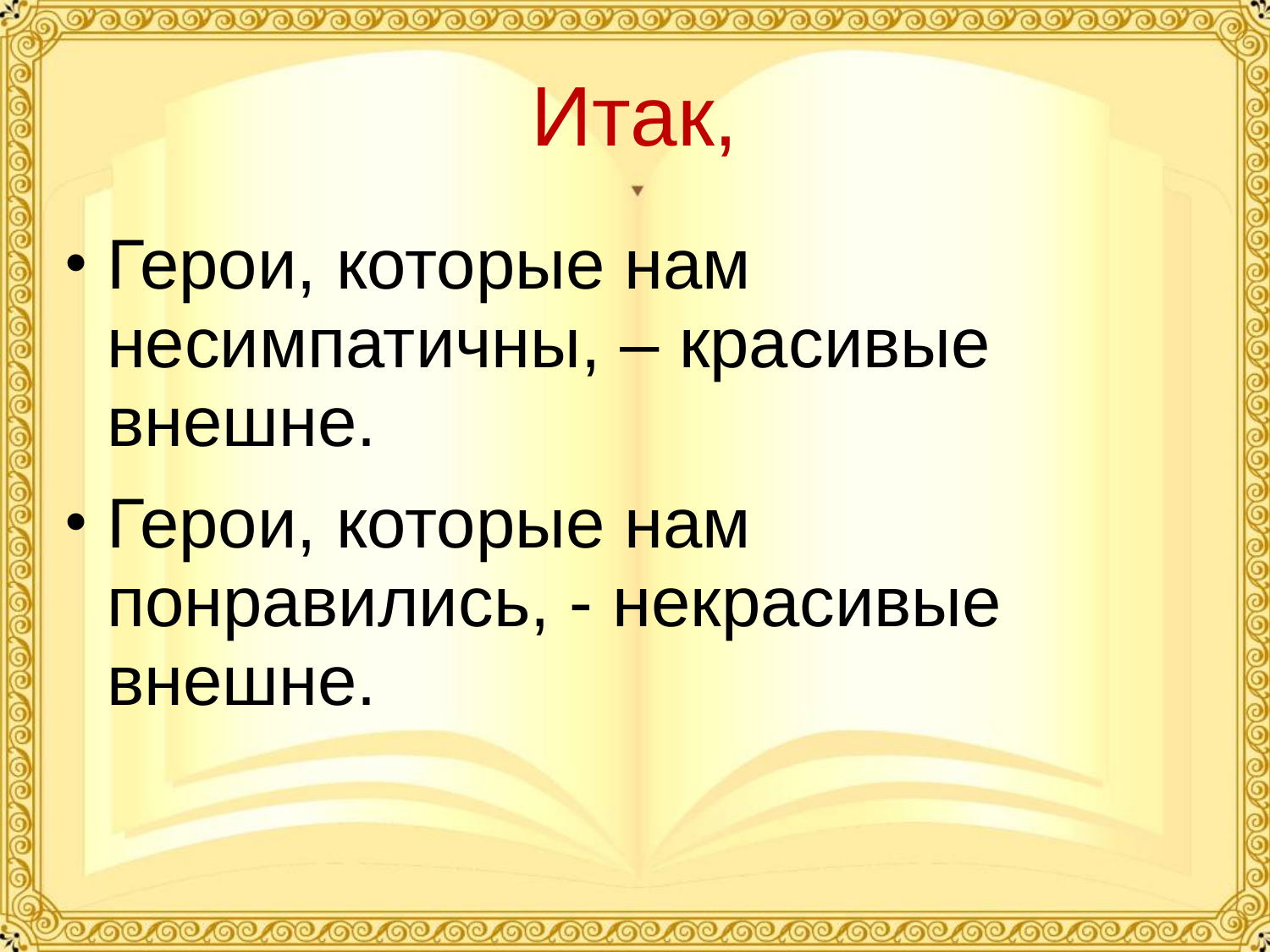

# Итак,
Герои, которые нам несимпатичны, – красивые внешне.
Герои, которые нам понравились, - некрасивые внешне.